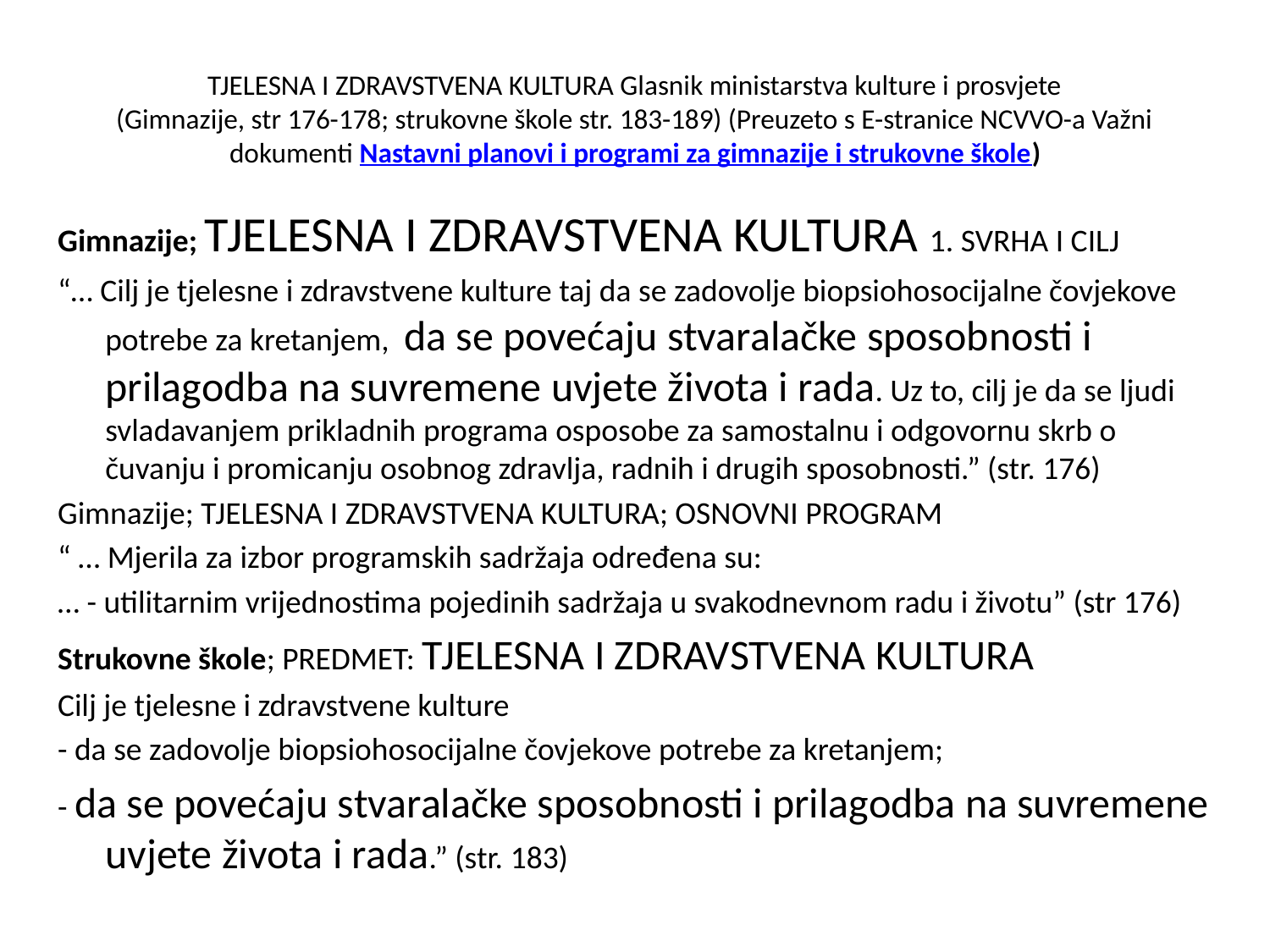

# TJELESNA I ZDRAVSTVENA KULTURA Glasnik ministarstva kulture i prosvjete (Gimnazije, str 176-178; strukovne škole str. 183-189) (Preuzeto s E-stranice NCVVO-a Važni dokumenti Nastavni planovi i programi za gimnazije i strukovne škole)
Gimnazije; TJELESNA I ZDRAVSTVENA KULTURA 1. SVRHA I CILJ
“… Cilj je tjelesne i zdravstvene kulture taj da se zadovolje biopsiohosocijalne čovjekove potrebe za kretanjem,  da se povećaju stvaralačke sposobnosti i prilagodba na suvremene uvjete života i rada. Uz to, cilj je da se ljudi svladavanjem prikladnih programa osposobe za samostalnu i odgovornu skrb o čuvanju i promicanju osobnog zdravlja, radnih i drugih sposobnosti.” (str. 176)
Gimnazije; TJELESNA I ZDRAVSTVENA KULTURA; OSNOVNI PROGRAM
“ … Mjerila za izbor programskih sadržaja određena su:
… - utilitarnim vrijednostima pojedinih sadržaja u svakodnevnom radu i životu” (str 176)
Strukovne škole; PREDMET: TJELESNA I ZDRAVSTVENA KULTURA
Cilj je tjelesne i zdravstvene kulture
- da se zadovolje biopsiohosocijalne čovjekove potrebe za kretanjem;
- da se povećaju stvaralačke sposobnosti i prilagodba na suvremene uvjete života i rada.” (str. 183)